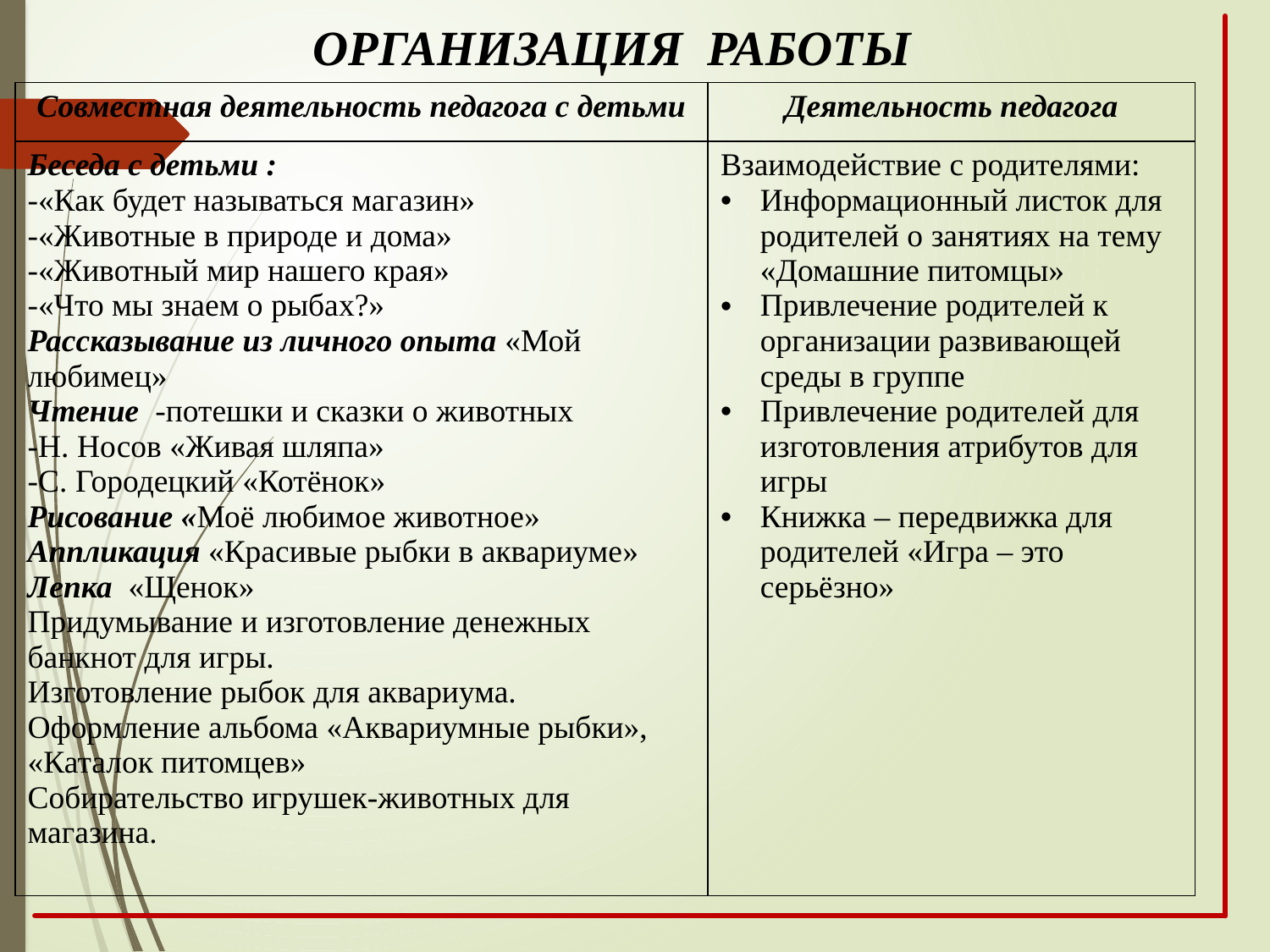

ОРГАНИЗАЦИЯ  РАБОТЫ
| Совместная деятельность педагога с детьми | Деятельность педагога |
| --- | --- |
| Беседа с детьми : -«Как будет называться магазин» -«Животные в природе и дома» -«Животный мир нашего края» -«Что мы знаем о рыбах?» Рассказывание из личного опыта «Мой любимец» Чтение -потешки и сказки о животных -Н. Носов «Живая шляпа» -С. Городецкий «Котёнок» Рисование «Моё любимое животное» Аппликация «Красивые рыбки в аквариуме» Лепка «Щенок» Придумывание и изготовление денежных банкнот для игры. Изготовление рыбок для аквариума. Оформление альбома «Аквариумные рыбки», «Каталок питомцев» Собирательство игрушек-животных для магазина. | Взаимодействие с родителями: Информационный листок для родителей о занятиях на тему «Домашние питомцы» Привлечение родителей к организации развивающей среды в группе Привлечение родителей для изготовления атрибутов для игры Книжка – передвижка для родителей «Игра – это серьёзно» |